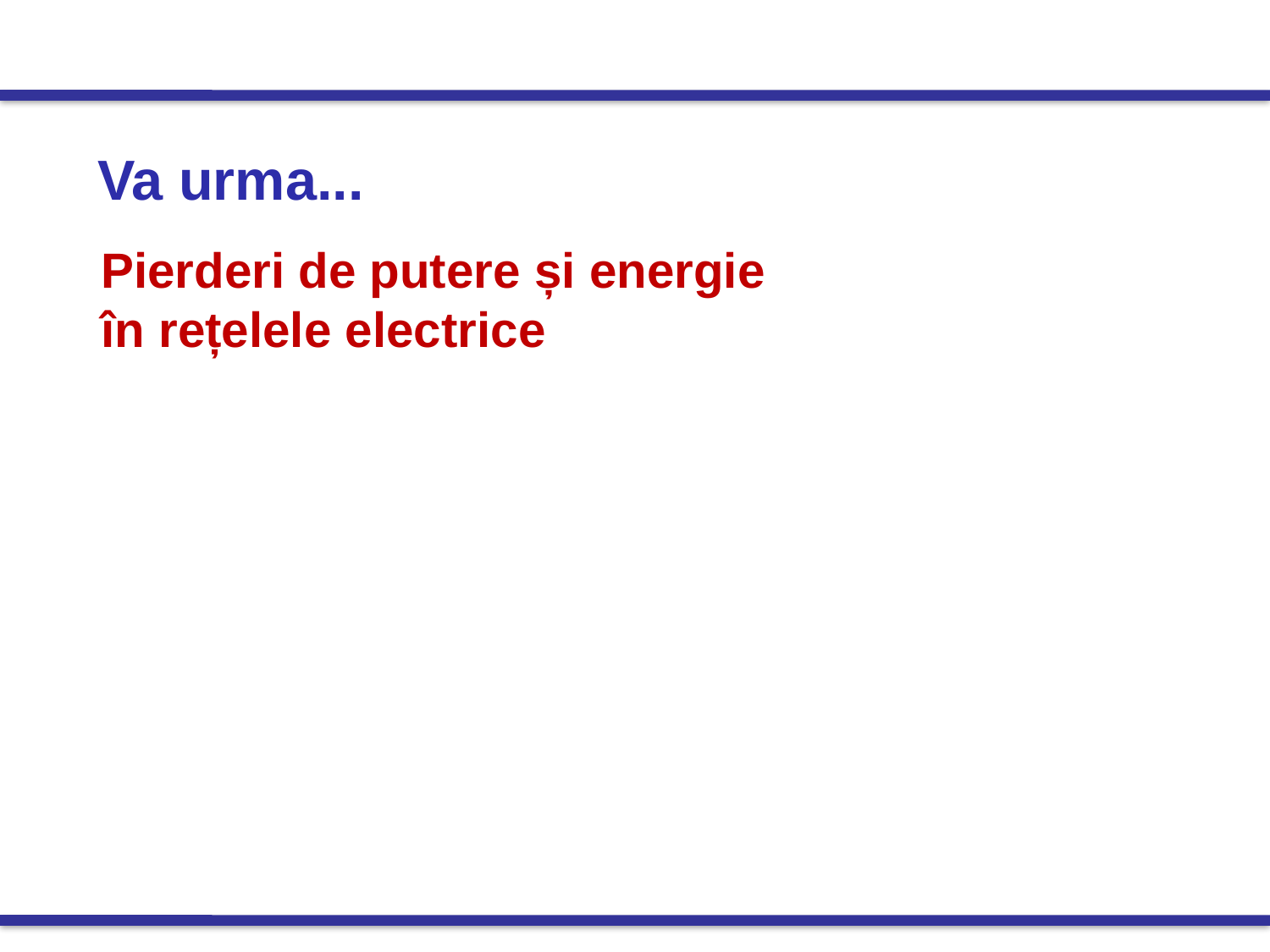

Va urma...
Pierderi de putere și energie
în rețelele electrice